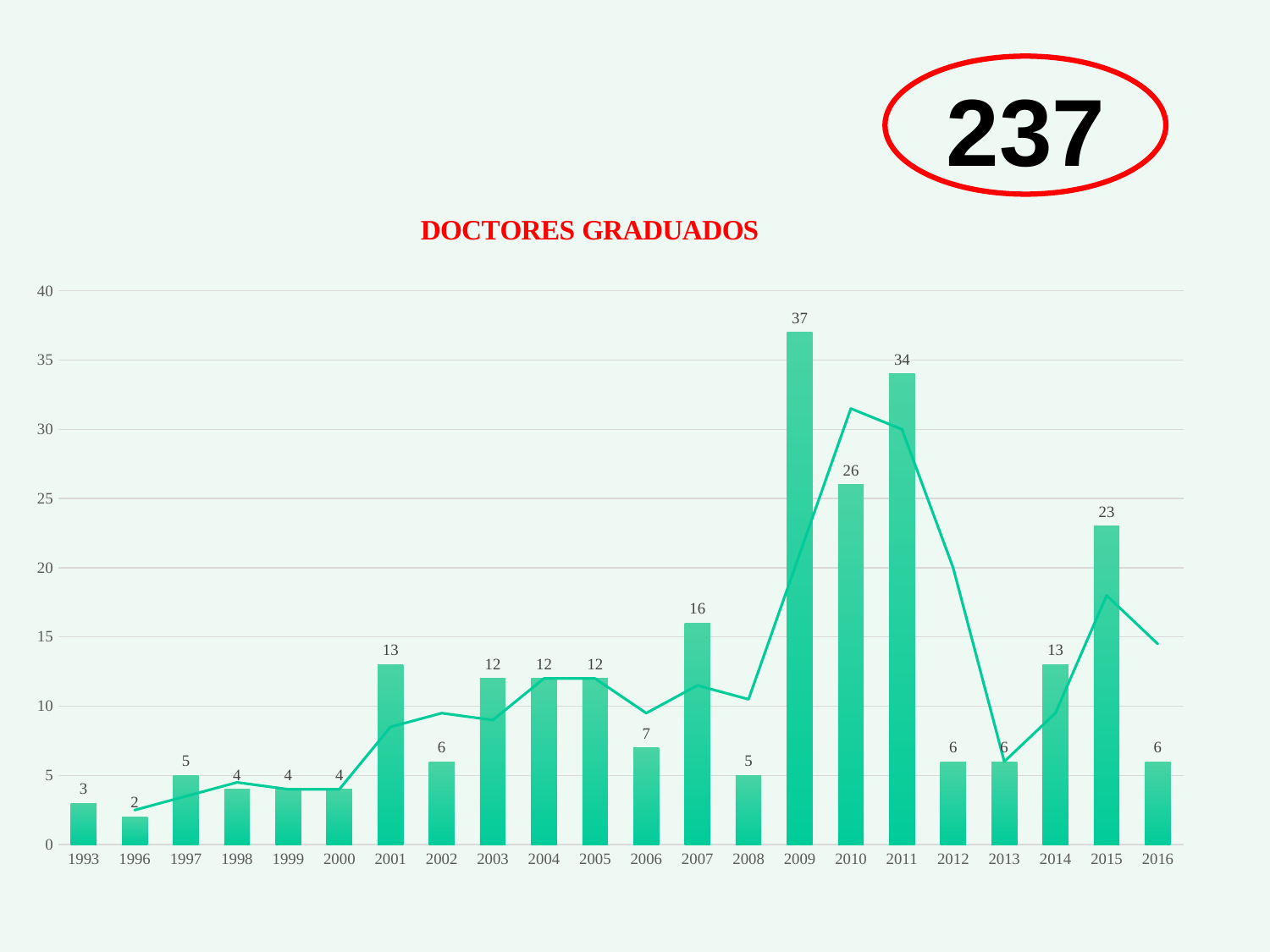

237

### Chart: DOCTORES GRADUADOS

| Category |  |
|---|---|
| 1993 | 3.0 |
| 1996 | 2.0 |
| 1997 | 5.0 |
| 1998 | 4.0 |
| 1999 | 4.0 |
| 2000 | 4.0 |
| 2001 | 13.0 |
| 2002 | 6.0 |
| 2003 | 12.0 |
| 2004 | 12.0 |
| 2005 | 12.0 |
| 2006 | 7.0 |
| 2007 | 16.0 |
| 2008 | 5.0 |
| 2009 | 37.0 |
| 2010 | 26.0 |
| 2011 | 34.0 |
| 2012 | 6.0 |
| 2013 | 6.0 |
| 2014 | 13.0 |
| 2015 | 23.0 |
| 2016 | 6.0 |